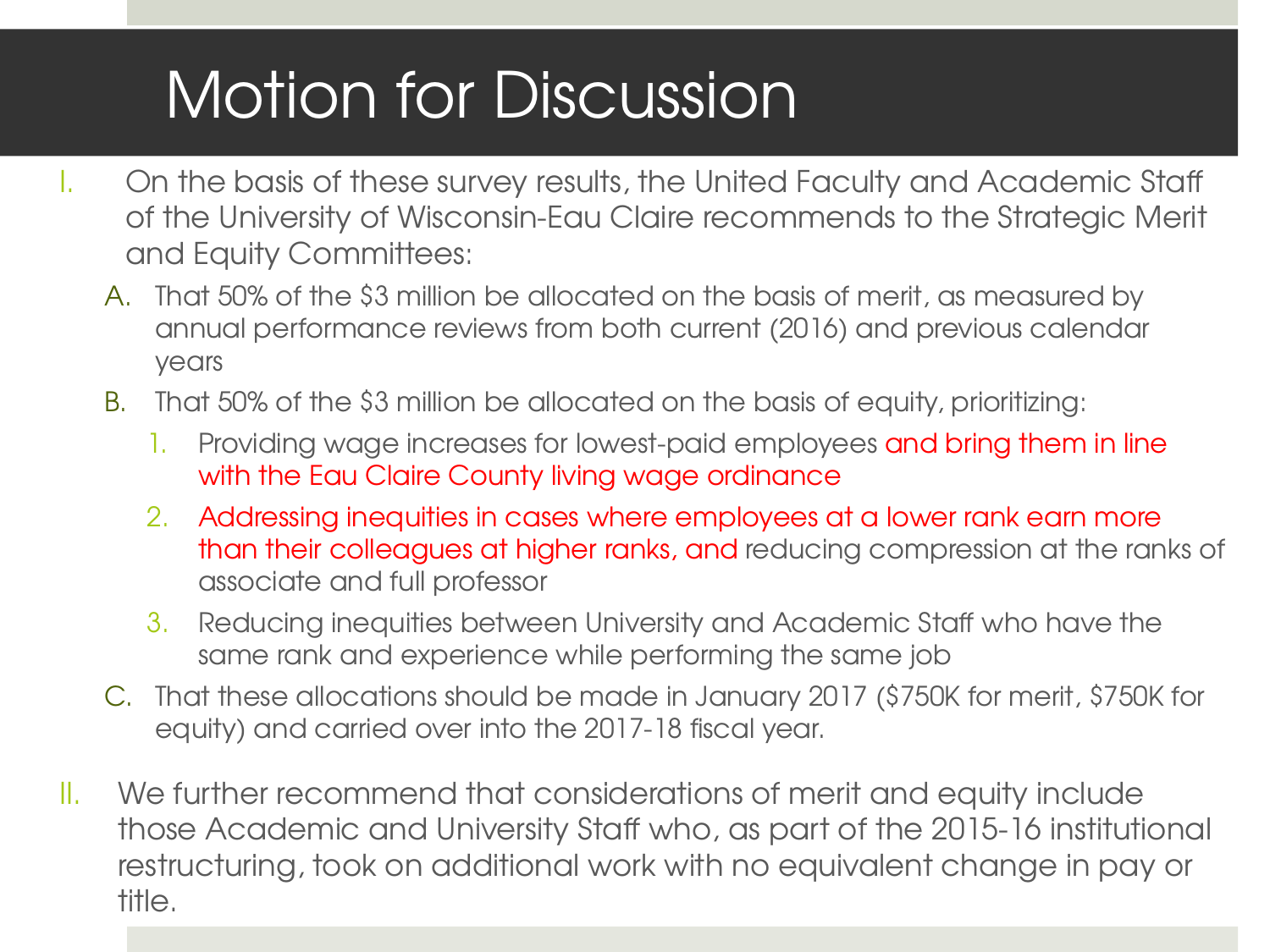

# Motion for Discussion
On the basis of these survey results, the United Faculty and Academic Staff of the University of Wisconsin-Eau Claire recommends to the Strategic Merit and Equity Committees:
That 50% of the $3 million be allocated on the basis of merit, as measured by annual performance reviews from both current (2016) and previous calendar years
That 50% of the $3 million be allocated on the basis of equity, prioritizing:
Providing wage increases for lowest-paid employees and bring them in line with the Eau Claire County living wage ordinance
Addressing inequities in cases where employees at a lower rank earn more than their colleagues at higher ranks, and reducing compression at the ranks of associate and full professor
Reducing inequities between University and Academic Staff who have the same rank and experience while performing the same job
That these allocations should be made in January 2017 ($750K for merit, $750K for equity) and carried over into the 2017-18 fiscal year.
We further recommend that considerations of merit and equity include those Academic and University Staff who, as part of the 2015-16 institutional restructuring, took on additional work with no equivalent change in pay or title.